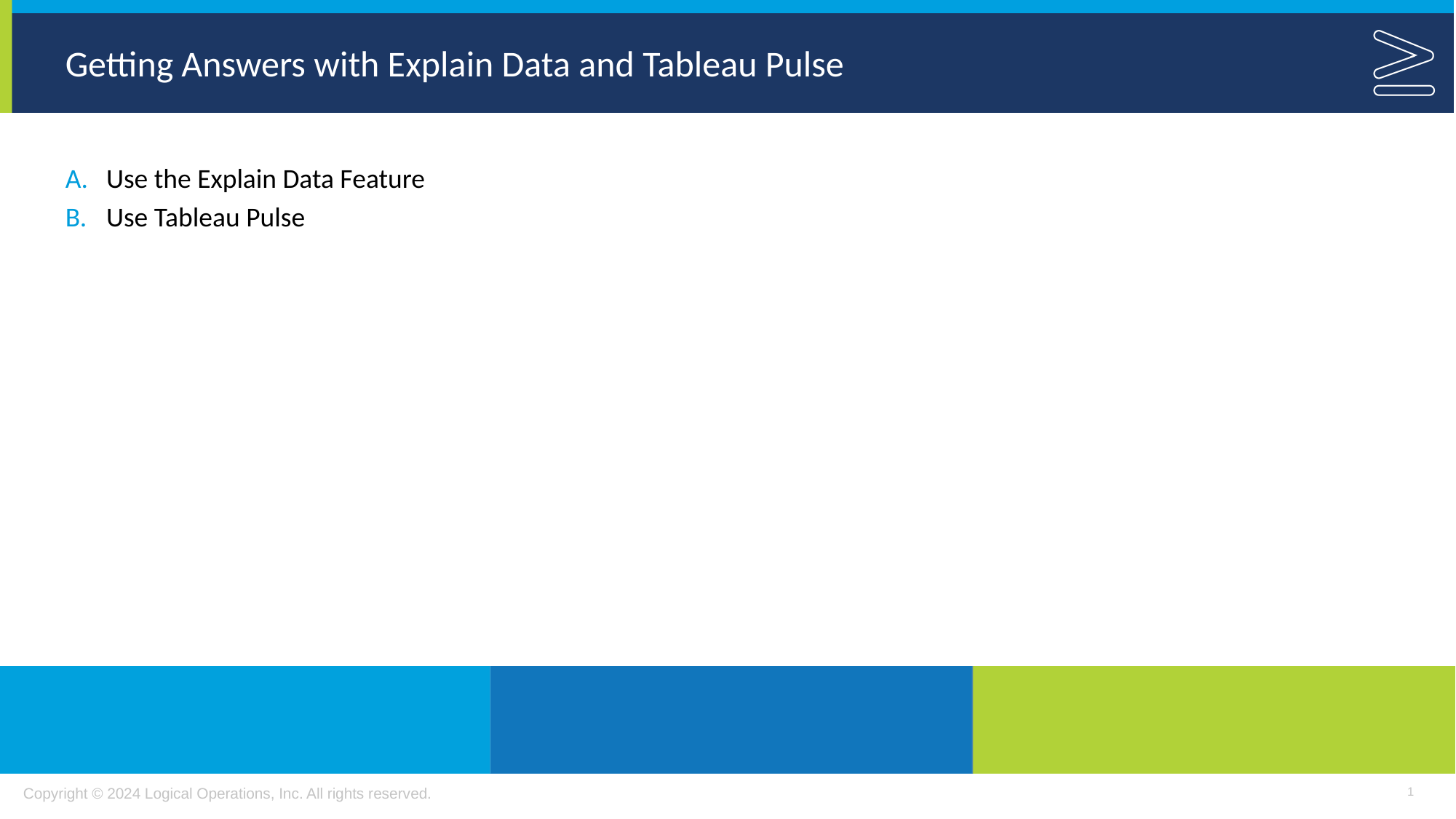

# Getting Answers with Explain Data and Tableau Pulse
Use the Explain Data Feature
Use Tableau Pulse
1